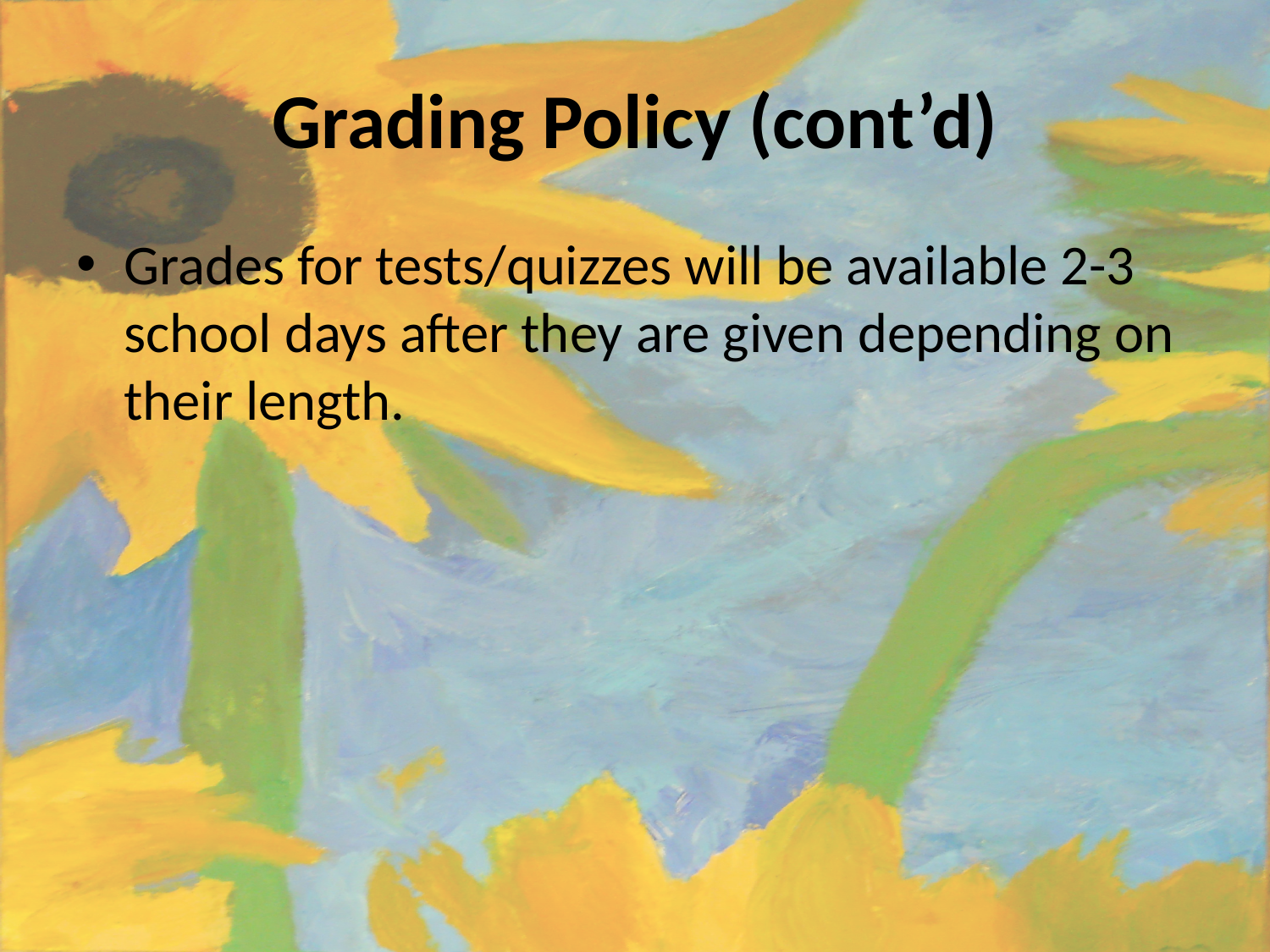

# Grading Policy (cont’d)
Grades for tests/quizzes will be available 2-3 school days after they are given depending on their length.